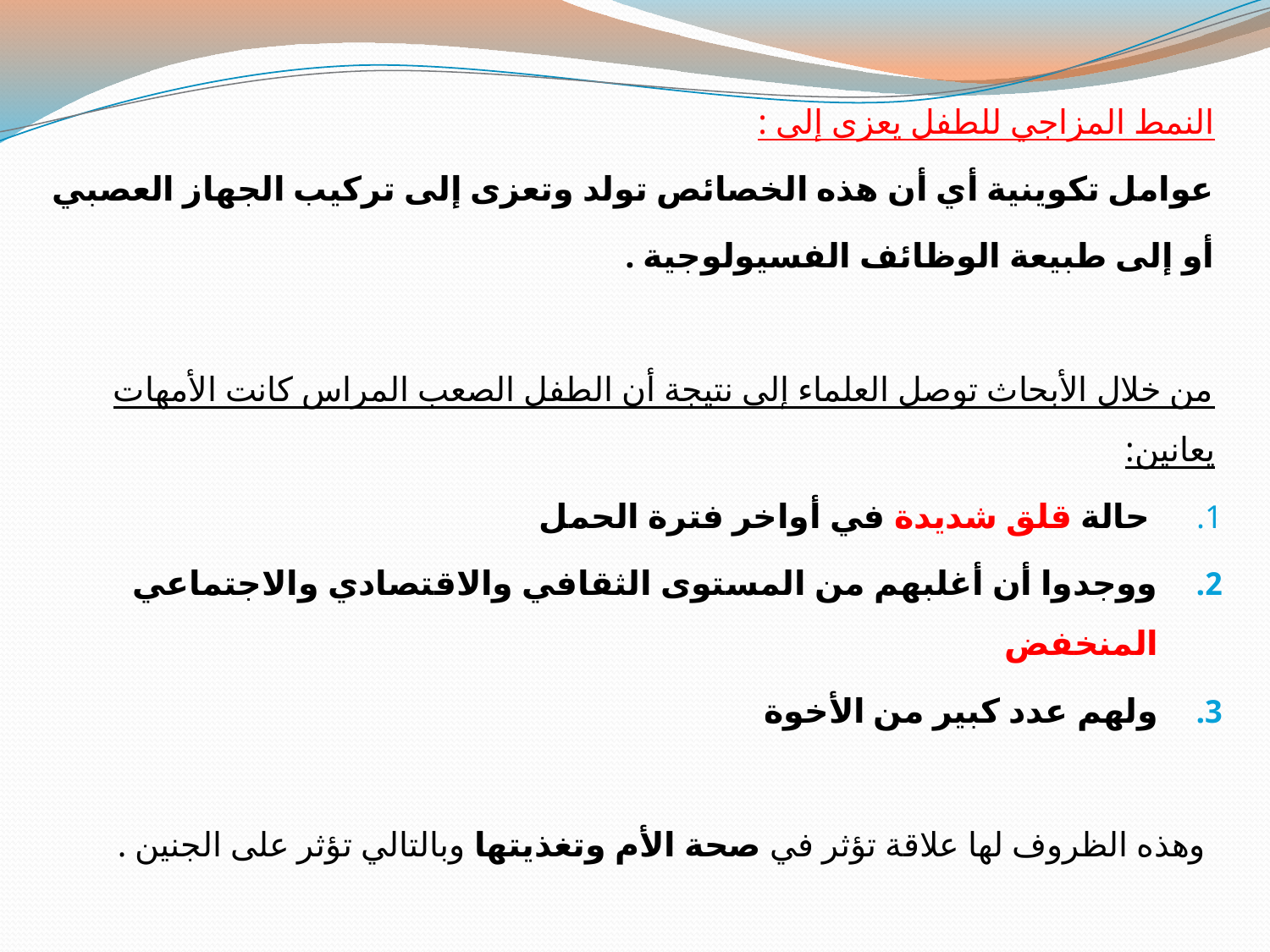

النمط المزاجي للطفل يعزى إلى :
عوامل تكوينية أي أن هذه الخصائص تولد وتعزى إلى تركيب الجهاز العصبي
أو إلى طبيعة الوظائف الفسيولوجية .

من خلال الأبحاث توصل العلماء إلى نتيجة أن الطفل الصعب المراس كانت الأمهات يعانين:
 حالة قلق شديدة في أواخر فترة الحمل
ووجدوا أن أغلبهم من المستوى الثقافي والاقتصادي والاجتماعي المنخفض
ولهم عدد كبير من الأخوة

 وهذه الظروف لها علاقة تؤثر في صحة الأم وتغذيتها وبالتالي تؤثر على الجنين .